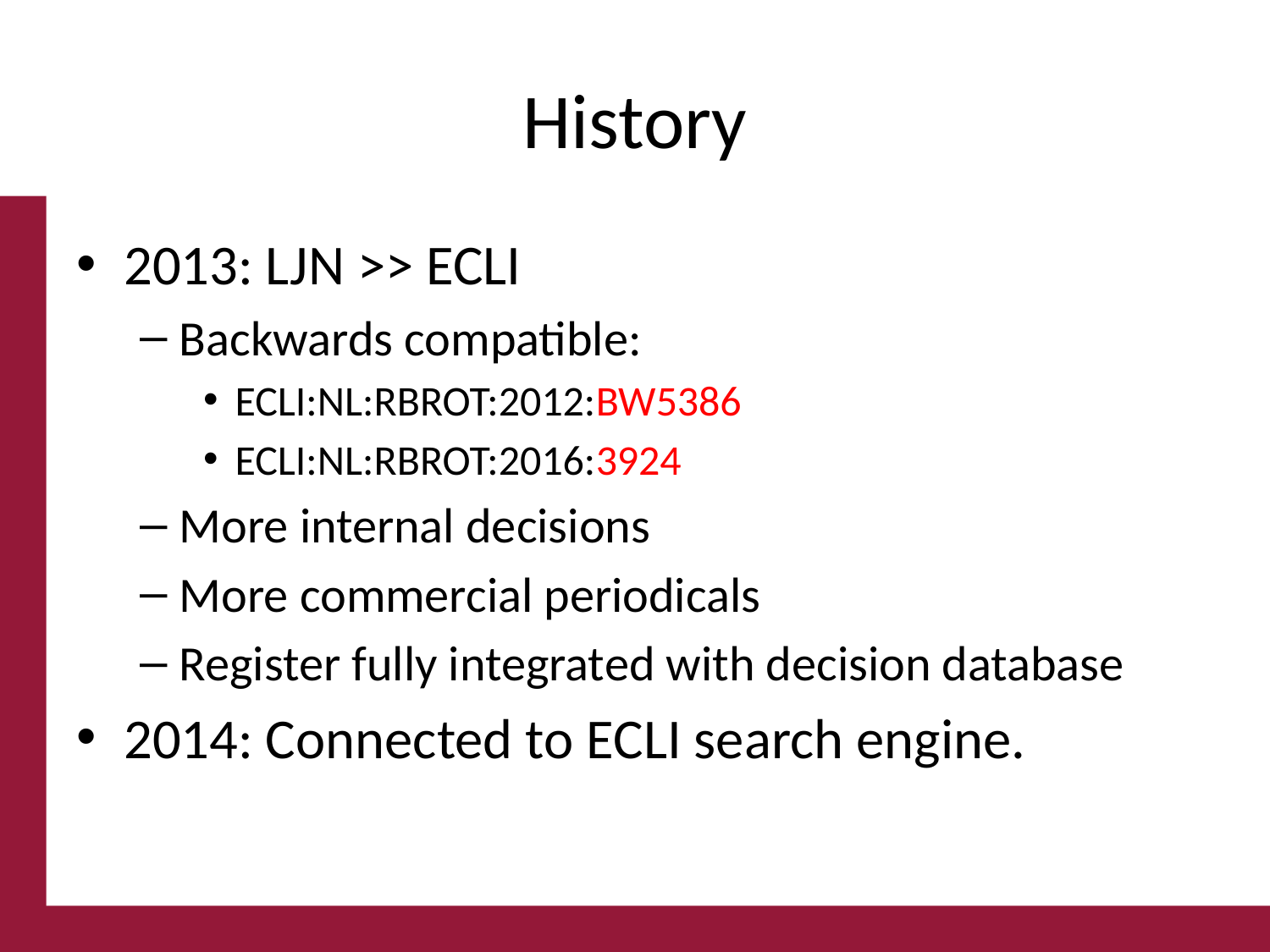

# History
2013: LJN >> ECLI
Backwards compatible:
ECLI:NL:RBROT:2012:BW5386
ECLI:NL:RBROT:2016:3924
More internal decisions
More commercial periodicals
Register fully integrated with decision database
2014: Connected to ECLI search engine.